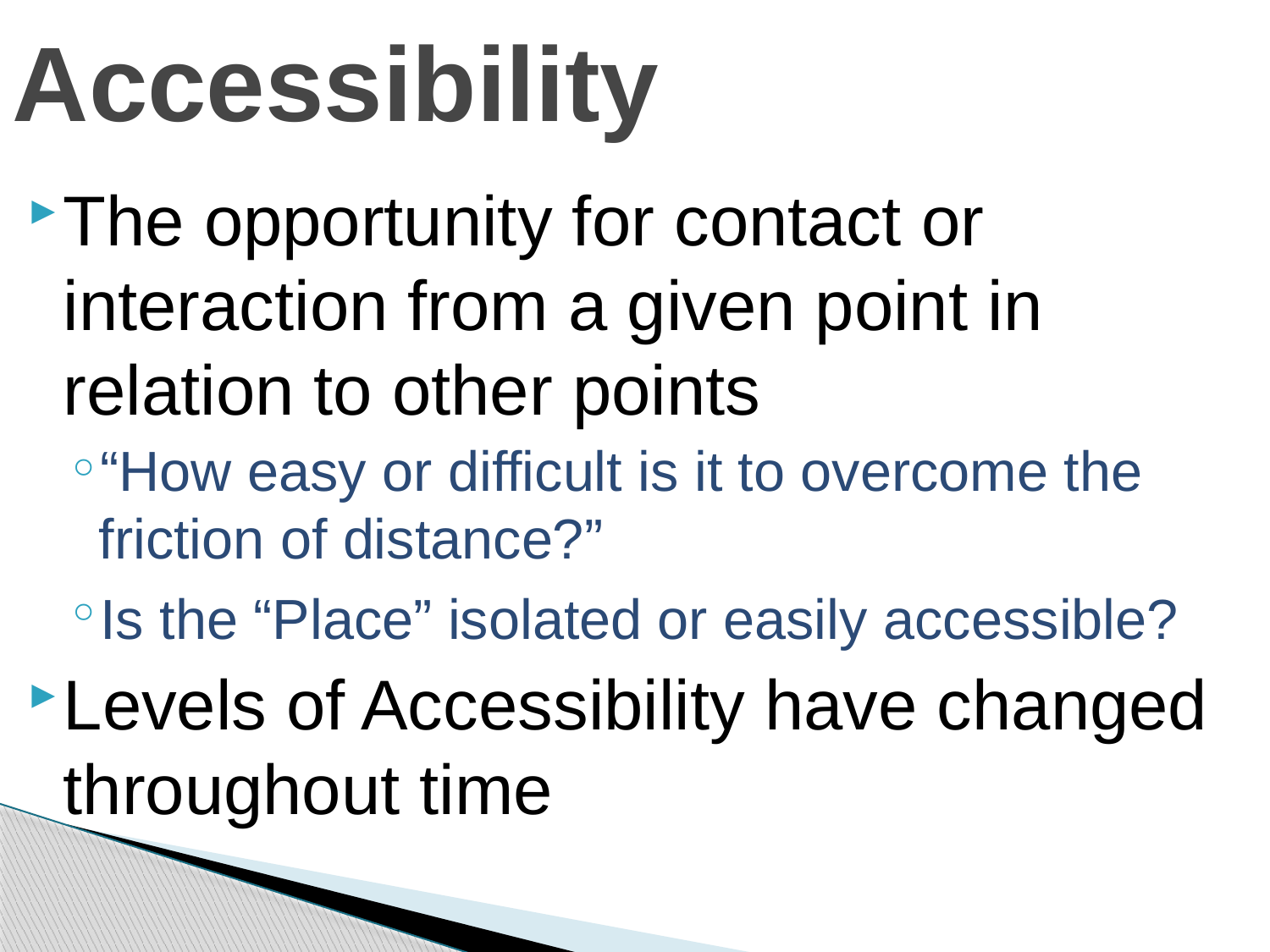

# Accessibility
The opportunity for contact or interaction from a given point in relation to other points
“How easy or difficult is it to overcome the friction of distance?”
Is the “Place” isolated or easily accessible?
Levels of Accessibility have changed throughout time